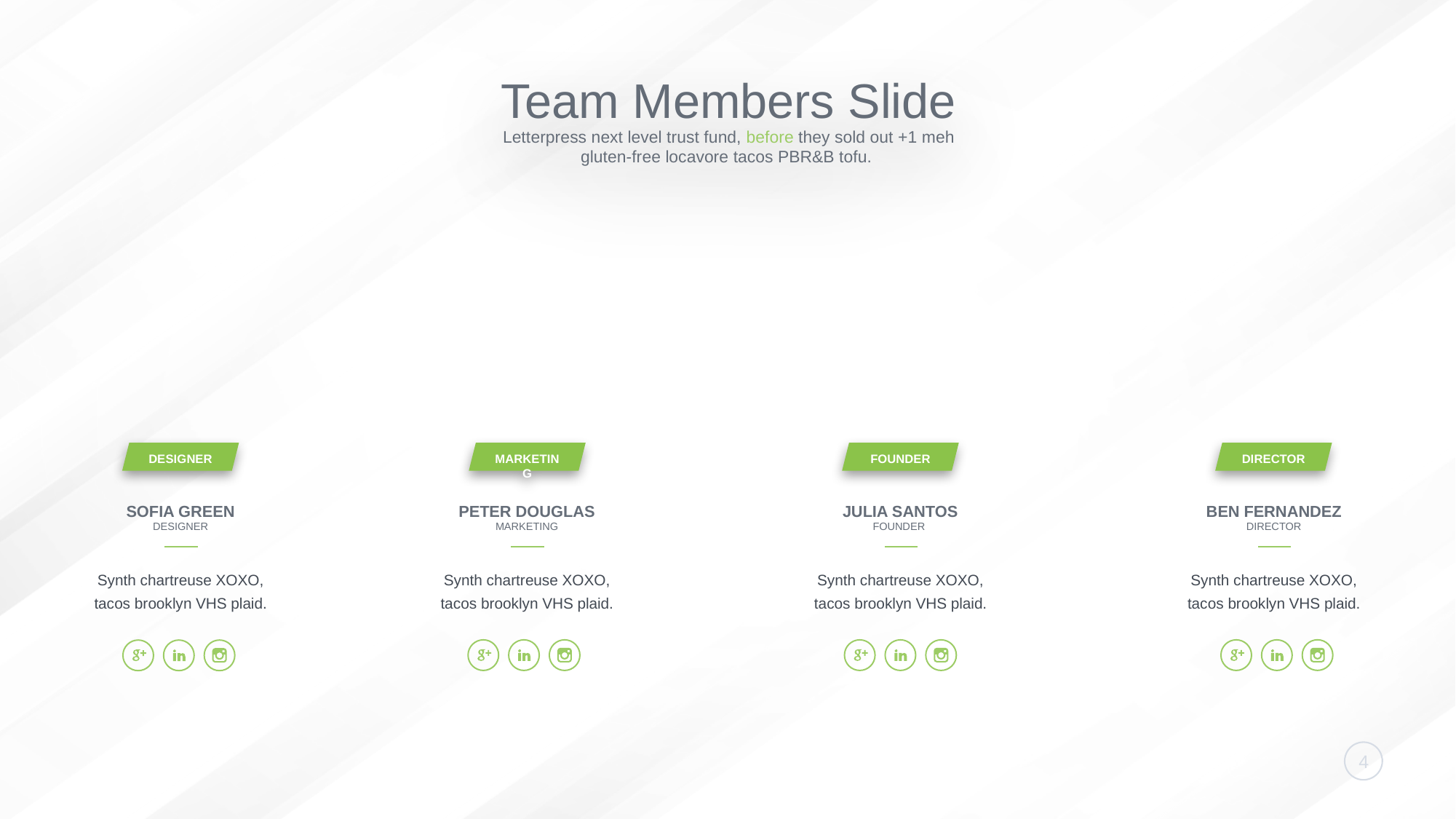

Team Members Slide
Letterpress next level trust fund, before they sold out +1 meh gluten-free locavore tacos PBR&B tofu.

MARKETING
DIRECTOR
DESIGNER
FOUNDER
SOFIA GREEN
DESIGNER
Synth chartreuse XOXO, tacos brooklyn VHS plaid.

PETER DOUGLAS
MARKETING
Synth chartreuse XOXO, tacos brooklyn VHS plaid.

JULIA SANTOS
FOUNDER
Synth chartreuse XOXO, tacos brooklyn VHS plaid.

BEN FERNANDEZ
DIRECTOR
Synth chartreuse XOXO, tacos brooklyn VHS plaid.